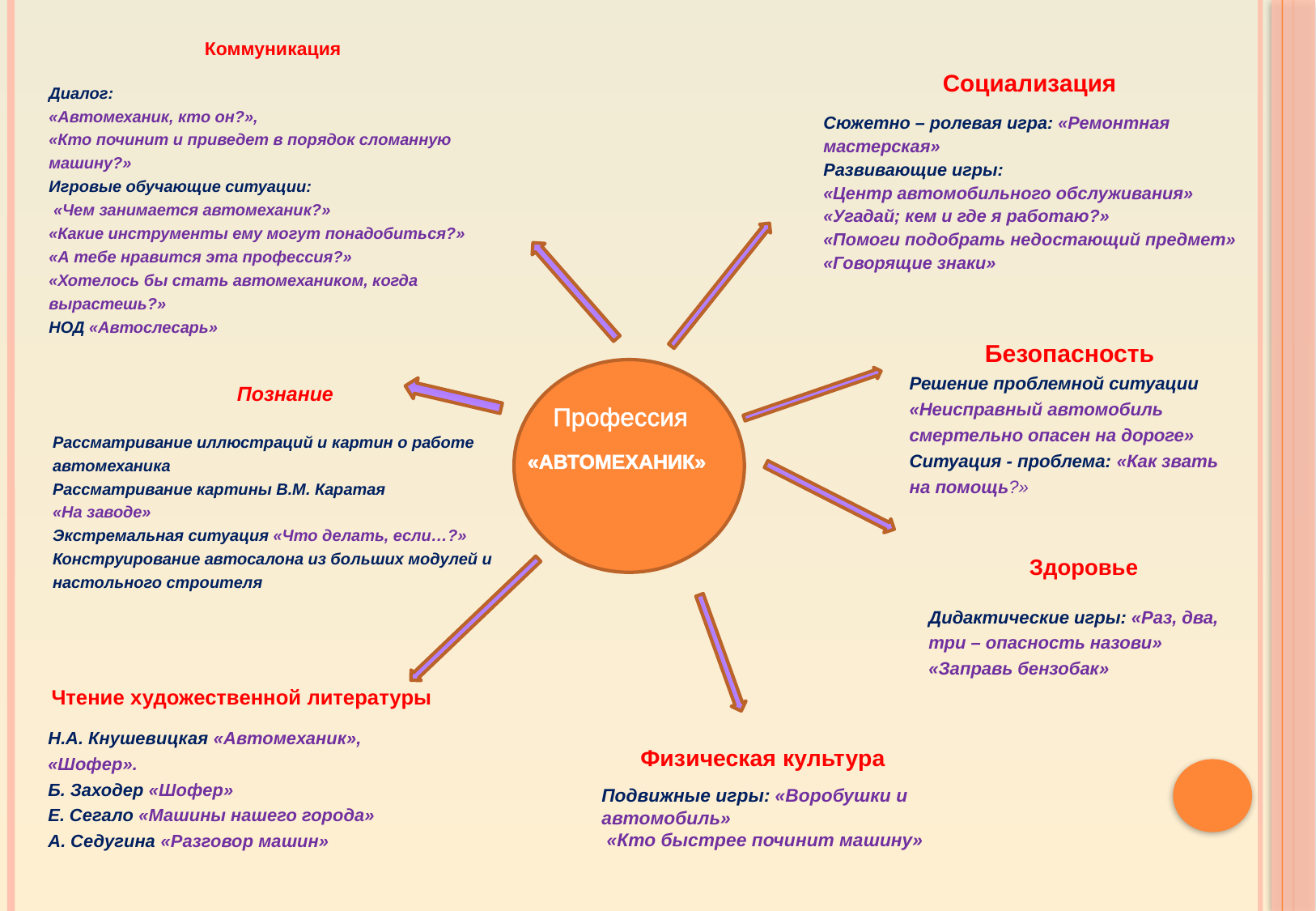

Коммуникация

Диалог:
«Автомеханик, кто он?»,
«Кто починит и приведет в порядок сломанную машину?»
Игровые обучающие ситуации:
 «Чем занимается автомеханик?»
«Какие инструменты ему могут понадобиться?»
«А тебе нравится эта профессия?»
«Хотелось бы стать автомехаником, когда вырастешь?»
НОД «Автослесарь»

Социализация

Сюжетно – ролевая игра: «Ремонтная мастерская»
Развивающие игры:
«Центр автомобильного обслуживания»
«Угадай; кем и где я работаю?»
«Помоги подобрать недостающий предмет»
«Говорящие знаки»

Безопасность
Решение проблемной ситуации «Неисправный автомобиль смертельно опасен на дороге»
Ситуация - проблема: «Как звать на помощь?»

                                             Профессия
                  «Автомеханик»
Познание

Рассматривание иллюстраций и картин о работе автомеханика
Рассматривание картины В.М. Каратая
«На заводе»
Экстремальная ситуация «Что делать, если…?»
Конструирование автосалона из больших модулей и настольного строителя

Здоровье

Дидактические игры: «Раз, два, три – опасность назови»
«Заправь бензобак»

Чтение художественной литературы

Н.А. Кнушевицкая «Автомеханик», «Шофер».
Б. Заходер «Шофер»
Е. Сегало «Машины нашего города»
А. Седугина «Разговор машин»

Физическая культура

Подвижные игры: «Воробушки и автомобиль»
 «Кто быстрее починит машину»